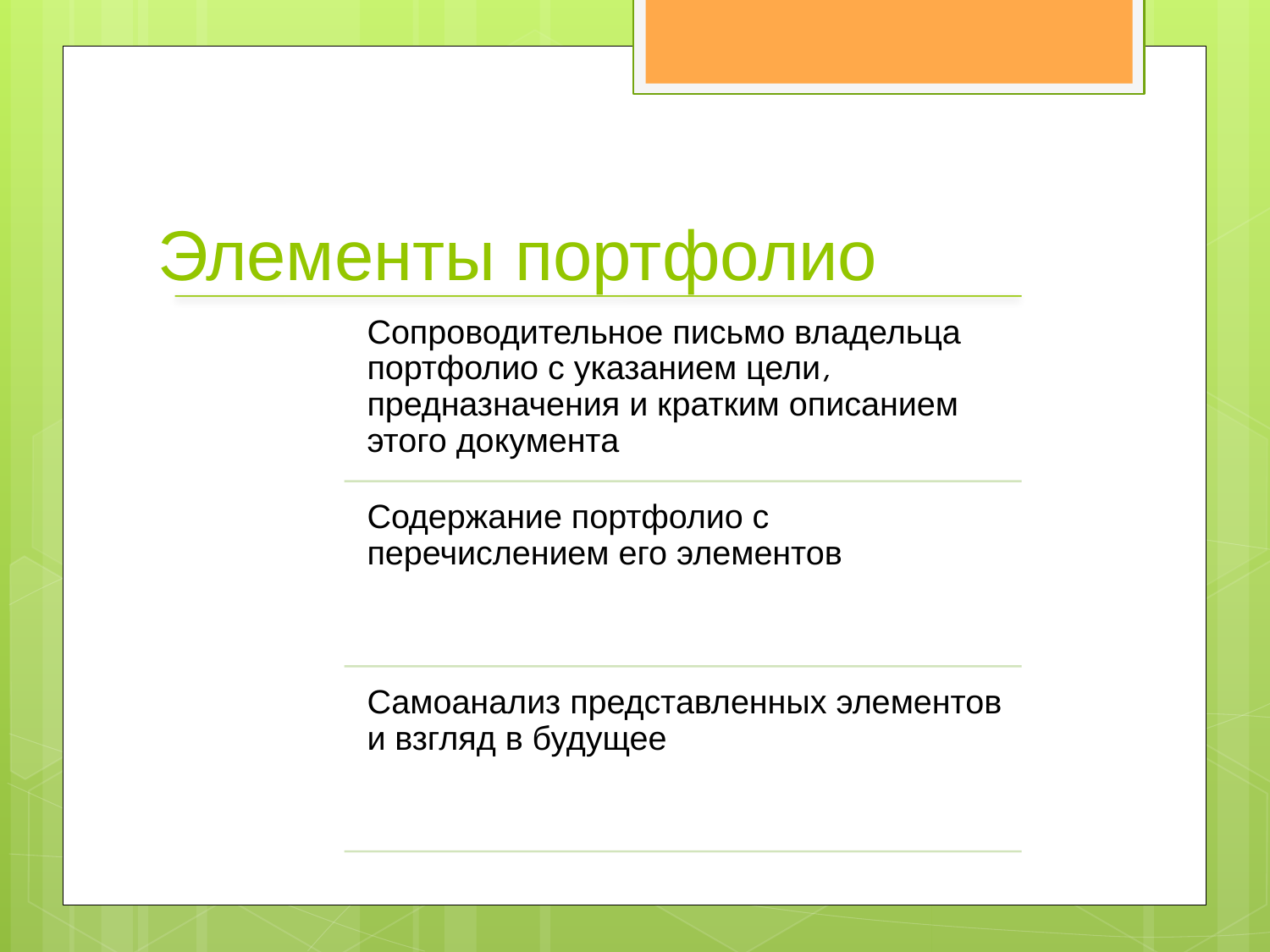

# Элементы портфолио

Сопроводительное письмо владельца портфолио с указанием цели, предназначения и кратким описанием этого документа
Содержание портфолио с перечислением его элементов
Самоанализ представленных элементов и взгляд в будущее